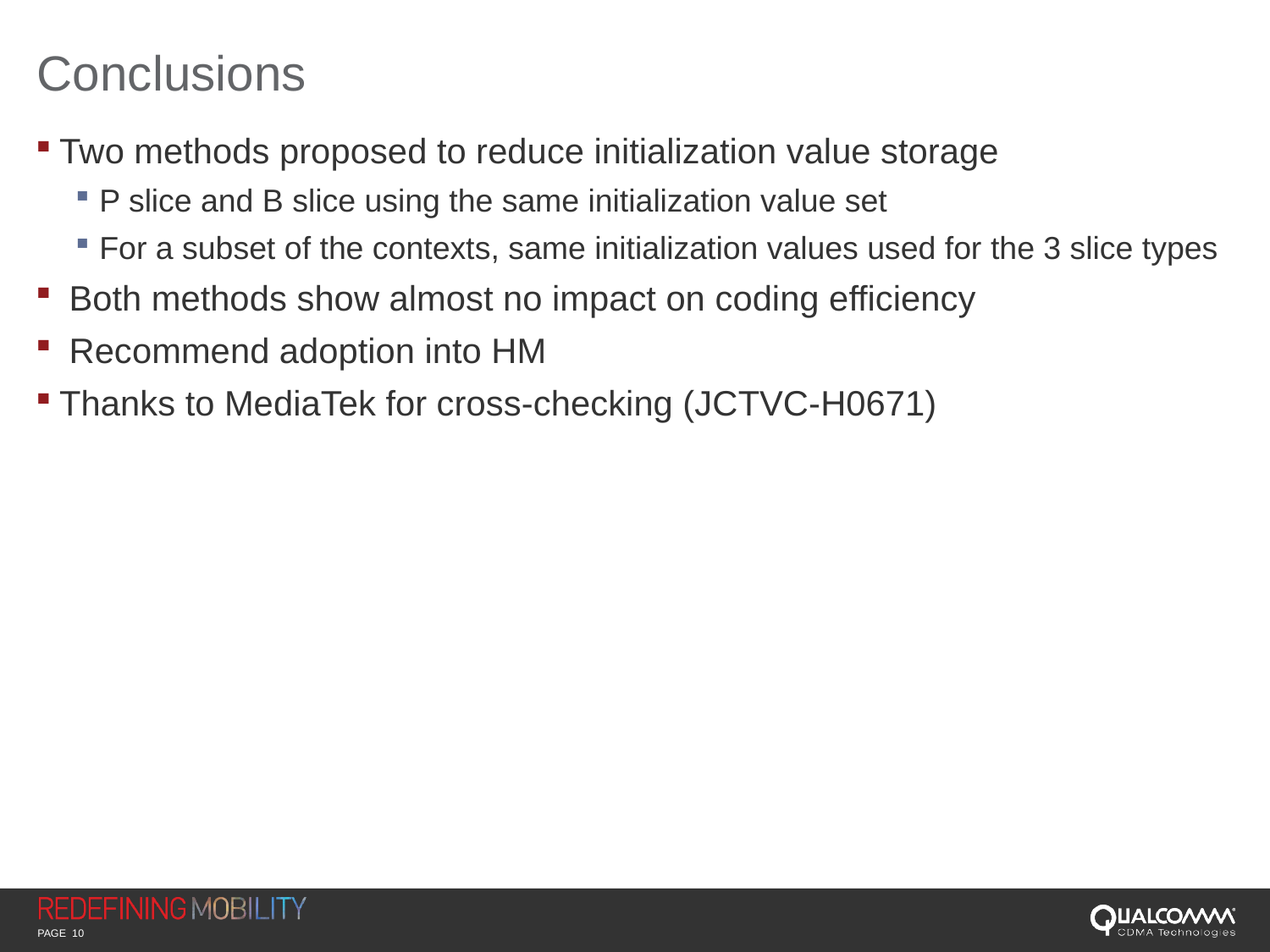

# Conclusions
Two methods proposed to reduce initialization value storage
P slice and B slice using the same initialization value set
For a subset of the contexts, same initialization values used for the 3 slice types
 Both methods show almost no impact on coding efficiency
 Recommend adoption into HM
Thanks to MediaTek for cross-checking (JCTVC-H0671)